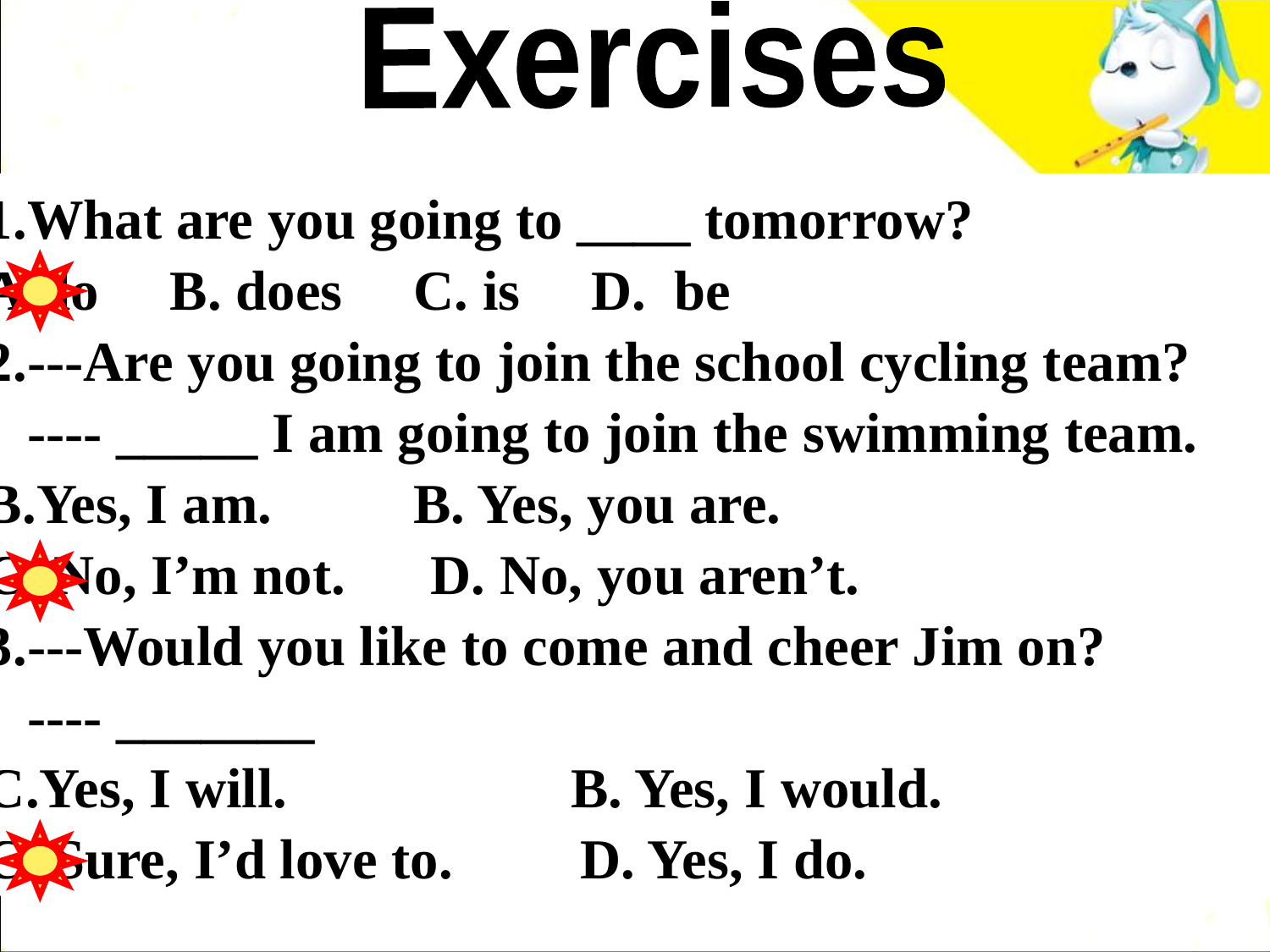

Exercises
1.What are you going to ____ tomorrow?
do     B. does     C. is     D.  be
2.---Are you going to join the school cycling team?
   ---- _____ I am going to join the swimming team.
Yes, I am.          B. Yes, you are.
C. No, I’m not.      D. No, you aren’t.
3.---Would you like to come and cheer Jim on?
   ---- _______
Yes, I will.                    B. Yes, I would.
C. Sure, I’d love to.         D. Yes, I do.